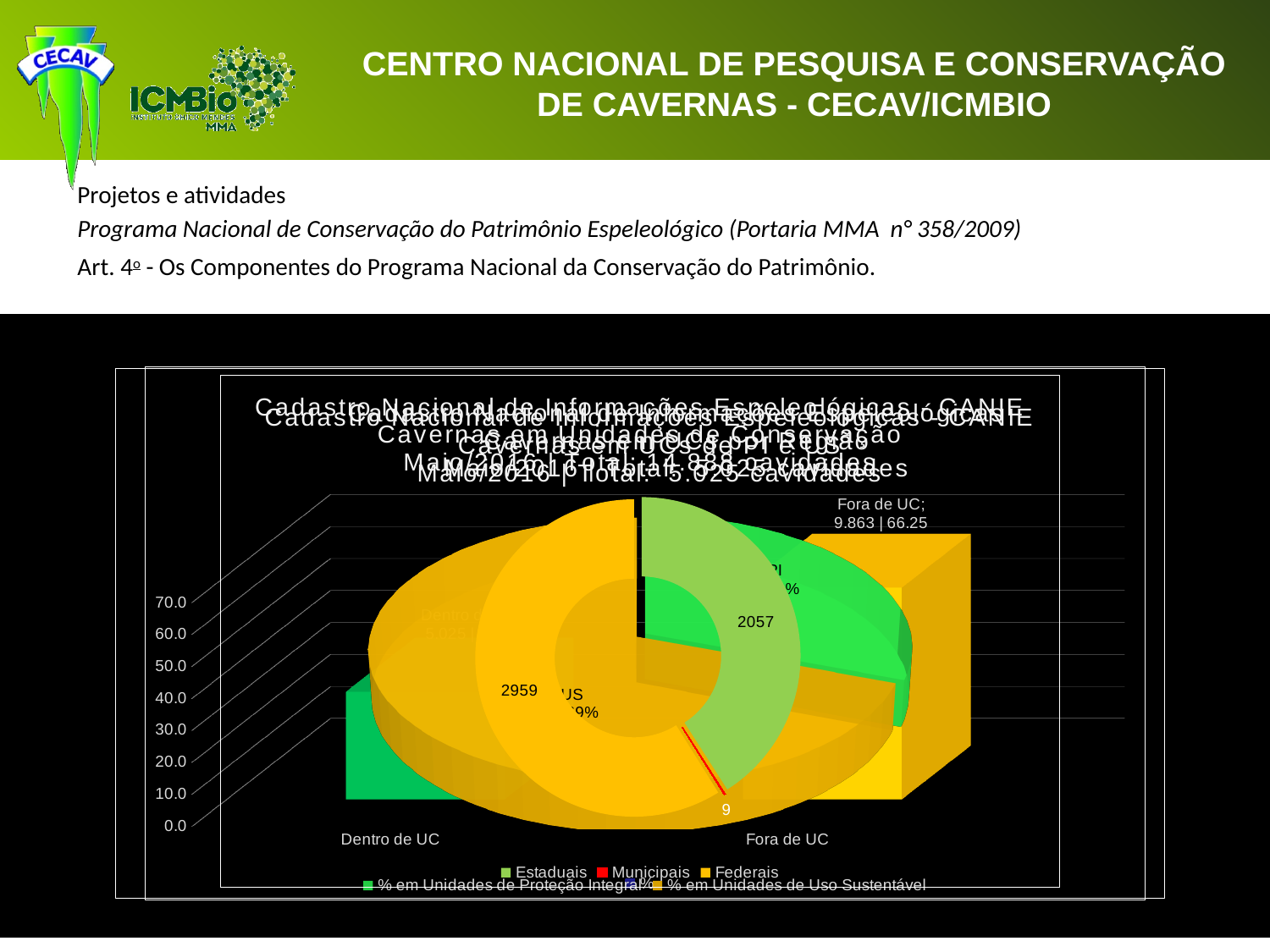

[unsupported chart]

[unsupported chart]

### Chart: Cadastro Nacional de Informações Espeleológicas
Cavernas em UCs por Região
Maio/2016 | Total:  5.025 cavidades

| Category | Nº de Cavernas |
|---|---|
| Estaduais | 2057.0 |
| Municipais | 9.0 |
| Federais | 2959.0 |